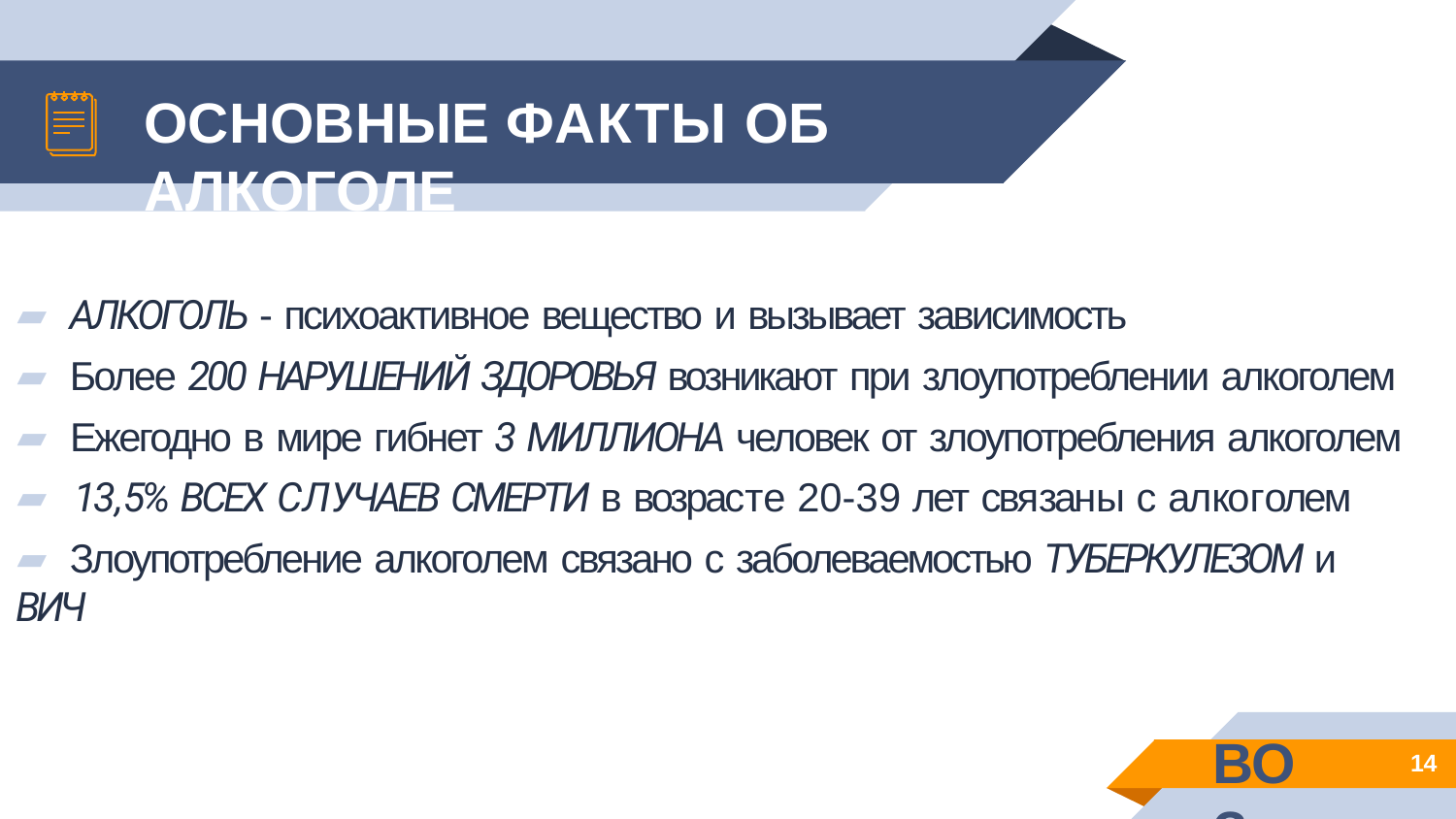

# ОСНОВНЫЕ ФАКТЫ ОБ АЛКОГОЛЕ

▰ АЛКОГОЛЬ - психоактивное вещество и вызывает зависимость
▰ Более 200 НАРУШЕНИЙ ЗДОРОВЬЯ возникают при злоупотреблении алкоголем
▰ Ежегодно в мире гибнет 3 МИЛЛИОНА человек от злоупотребления алкоголем
▰  13,5% ВСЕХ СЛУЧАЕВ СМЕРТИ в возрасте 20-39 лет связаны с алкоголем
▰ Злоупотребление алкоголем связано с заболеваемостью ТУБЕРКУЛЕЗОМ и ВИЧ
ВОЗ
14